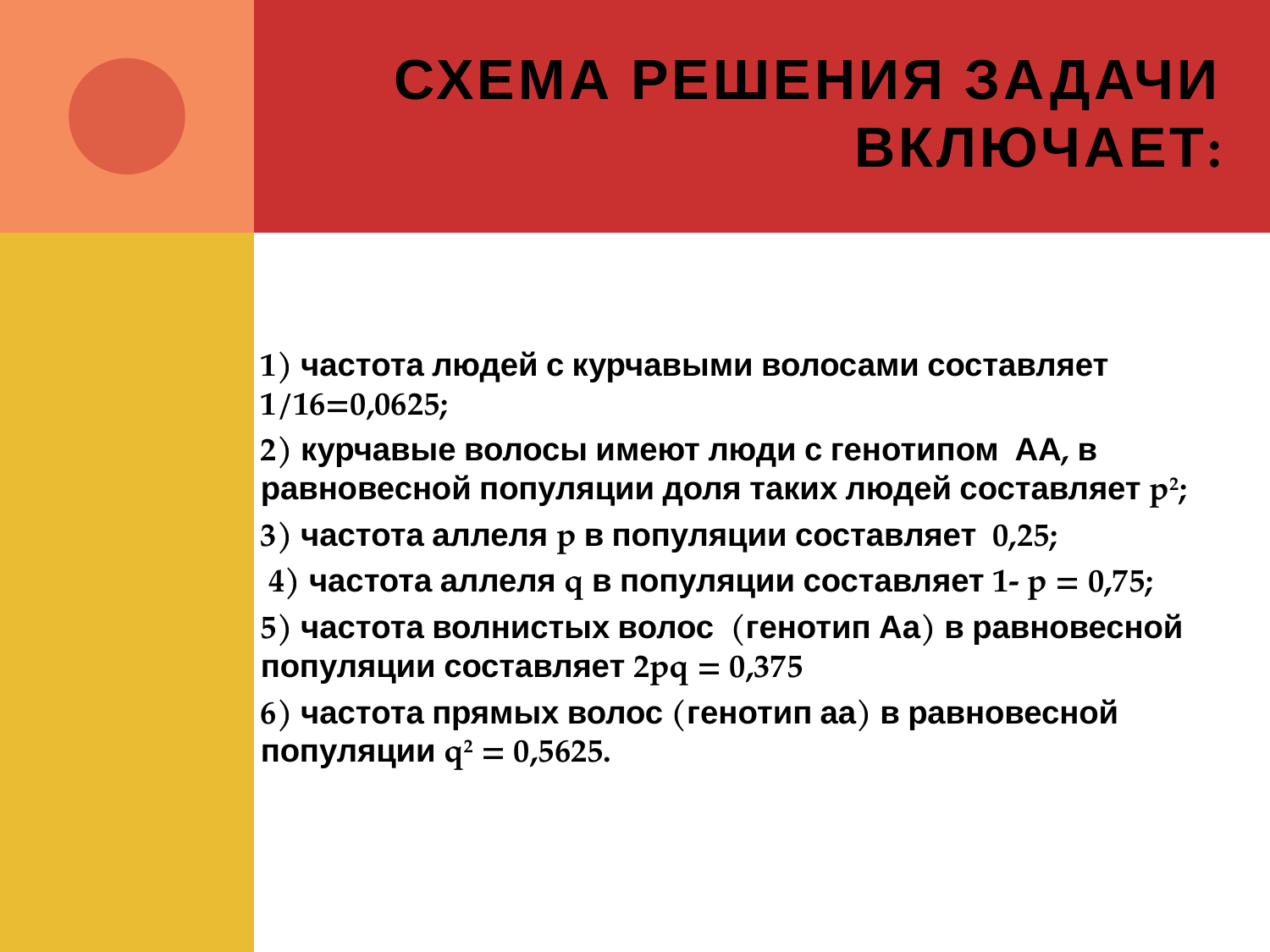

# Схема решения задачи включает:
1) частота людей с курчавыми волосами составляет 1/16=0,0625;
2) курчавые волосы имеют люди с генотипом  АА, в равновесной популяции доля таких людей составляет p2;
3) частота аллеля p в популяции составляет  0,25;
 4) частота аллеля q в популяции составляет 1- p = 0,75;
5) частота волнистых волос  (генотип Аа) в равновесной популяции составляет 2pq = 0,375
6) частота прямых волос (генотип аа) в равновесной популяции q2 = 0,5625.